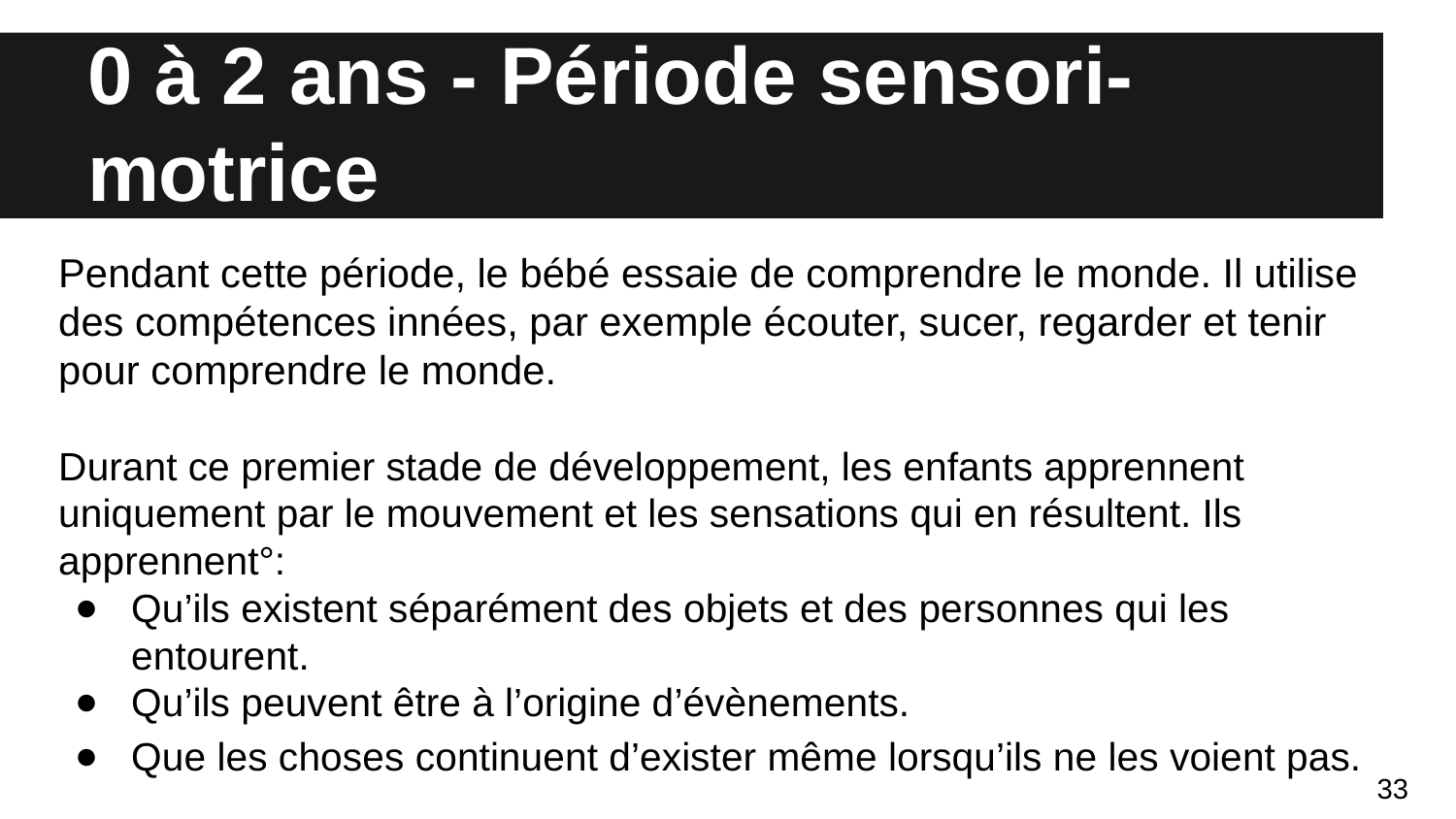

# 0 à 2 ans - Période sensori-motrice
Pendant cette période, le bébé essaie de comprendre le monde. Il utilise des compétences innées, par exemple écouter, sucer, regarder et tenir pour comprendre le monde.

Durant ce premier stade de développement, les enfants apprennent uniquement par le mouvement et les sensations qui en résultent. Ils apprennent°:
Qu’ils existent séparément des objets et des personnes qui les entourent.
Qu’ils peuvent être à l’origine d’évènements.
Que les choses continuent d’exister même lorsqu’ils ne les voient pas.
33